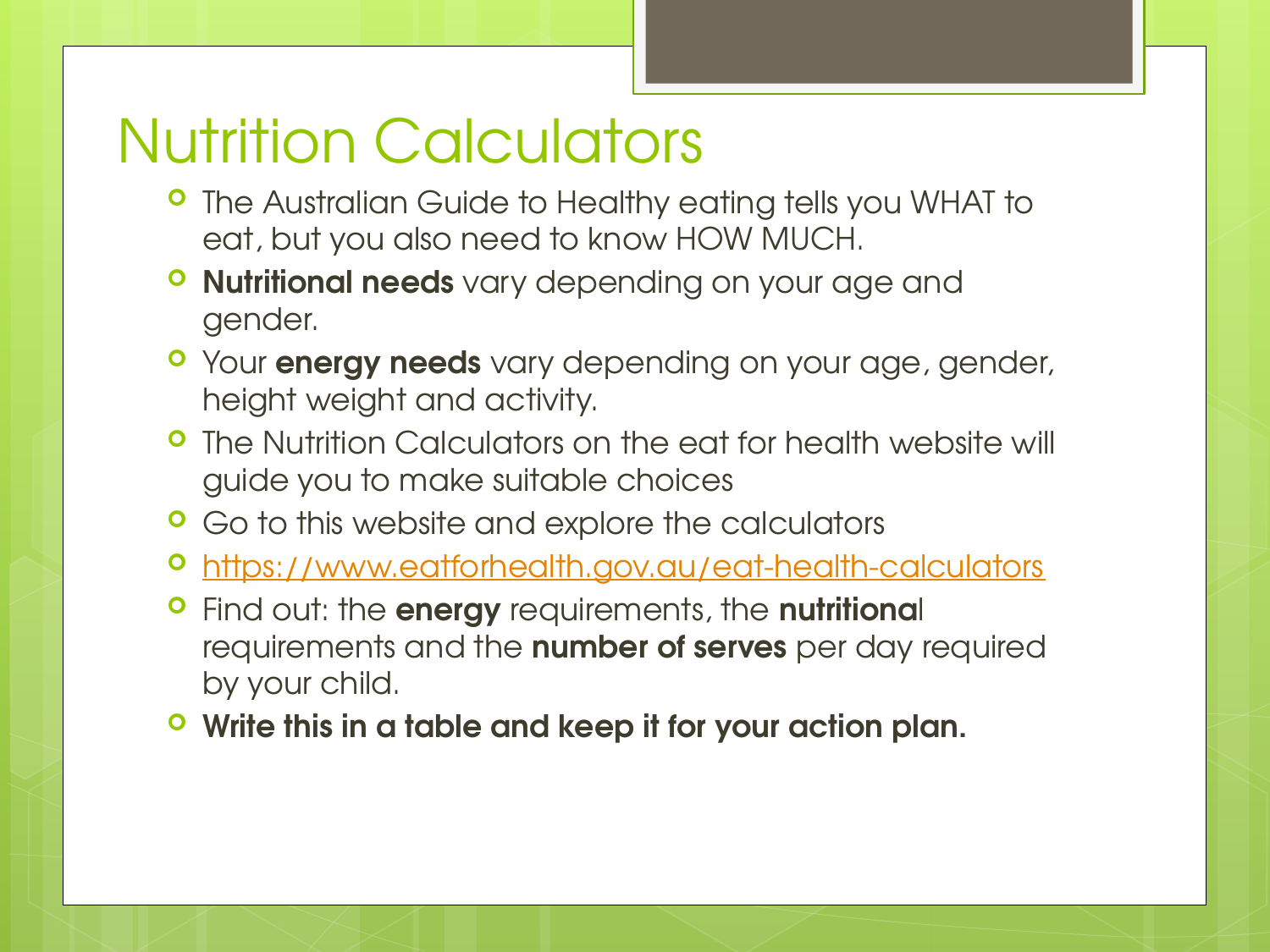

# Nutrition Calculators
The Australian Guide to Healthy eating tells you WHAT to eat, but you also need to know HOW MUCH.
Nutritional needs vary depending on your age and gender.
Your energy needs vary depending on your age, gender, height weight and activity.
The Nutrition Calculators on the eat for health website will guide you to make suitable choices
Go to this website and explore the calculators
https://www.eatforhealth.gov.au/eat-health-calculators
Find out: the energy requirements, the nutritional requirements and the number of serves per day required by your child.
Write this in a table and keep it for your action plan.